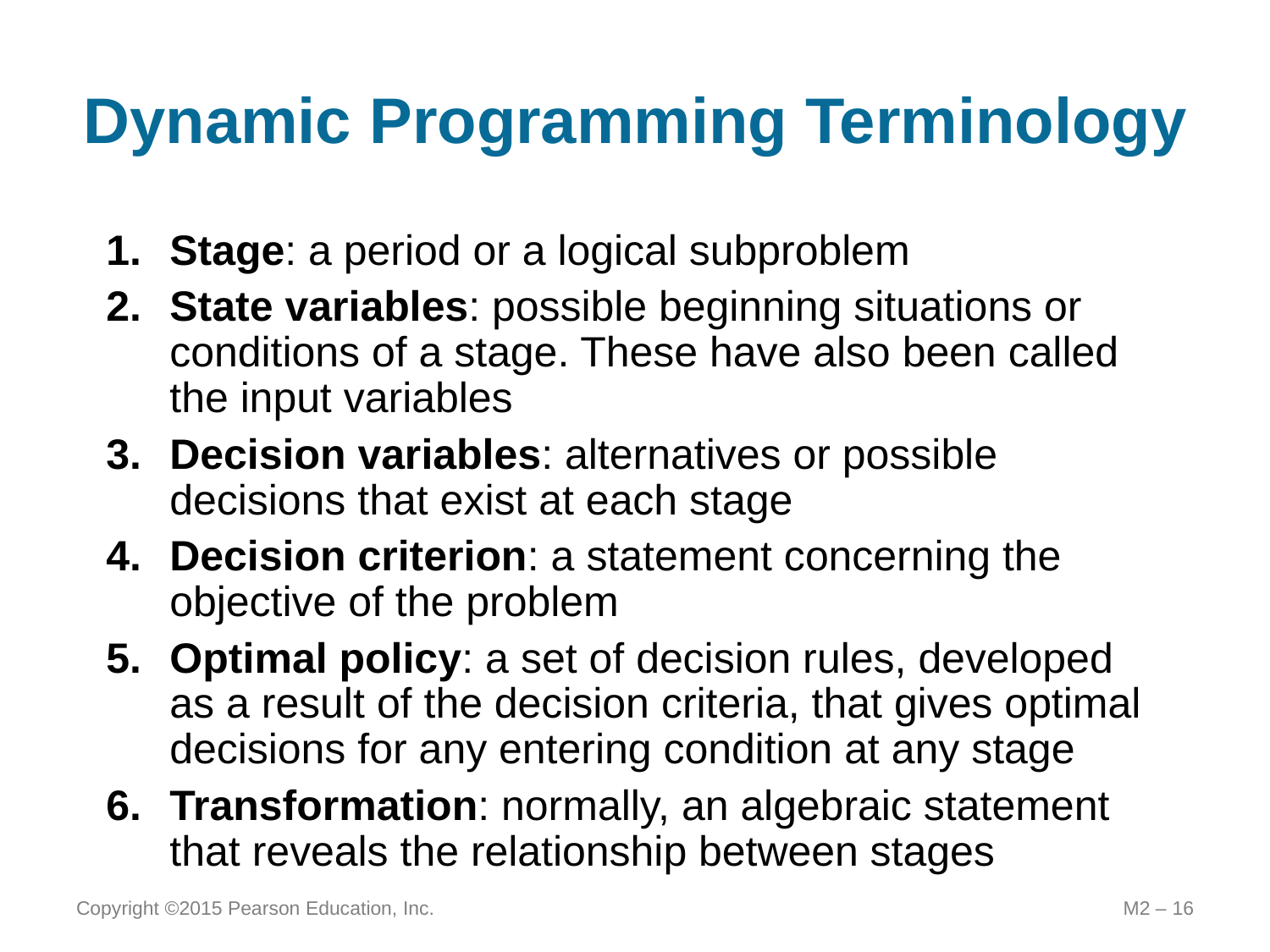

# Dynamic Programming Terminology
Stage: a period or a logical subproblem
State variables: possible beginning situations or conditions of a stage. These have also been called the input variables
Decision variables: alternatives or possible decisions that exist at each stage
Decision criterion: a statement concerning the objective of the problem
Optimal policy: a set of decision rules, developed as a result of the decision criteria, that gives optimal decisions for any entering condition at any stage
Transformation: normally, an algebraic statement that reveals the relationship between stages
Copyright ©2015 Pearson Education, Inc.
M2 – 16